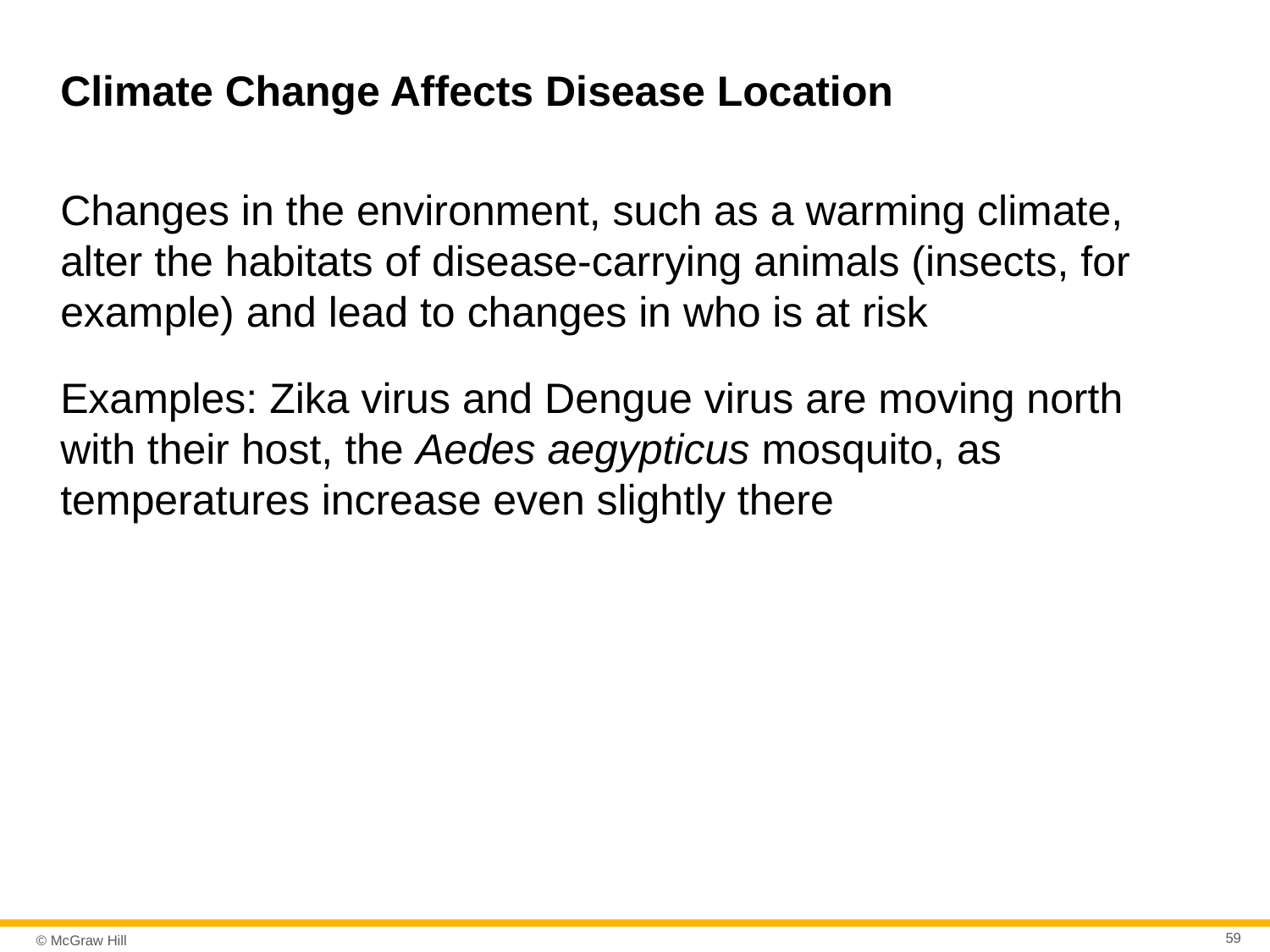

# Climate Change Affects Disease Location
Changes in the environment, such as a warming climate, alter the habitats of disease-carrying animals (insects, for example) and lead to changes in who is at risk
Examples: Zika virus and Dengue virus are moving north with their host, the Aedes aegypticus mosquito, as temperatures increase even slightly there